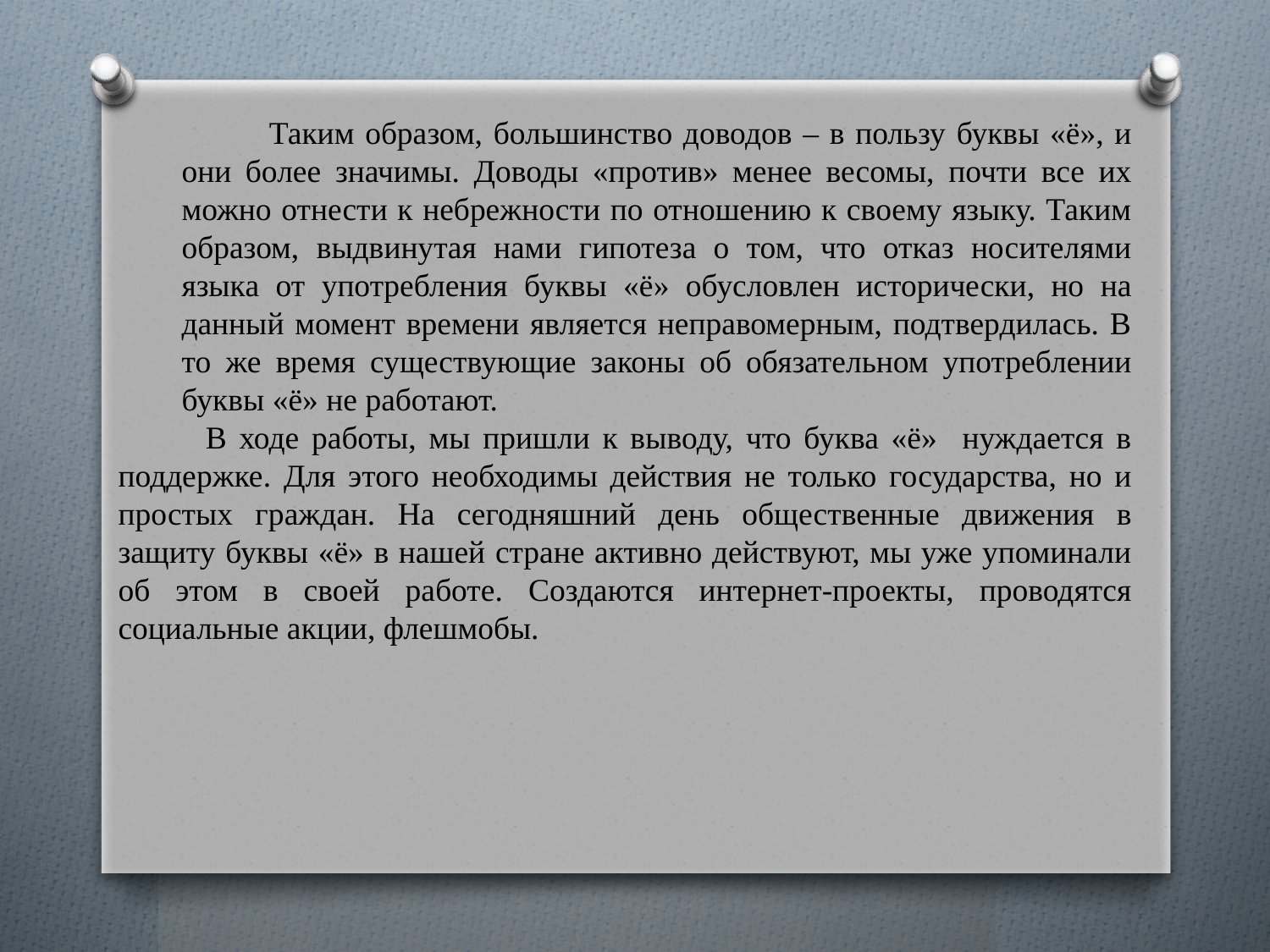

Таким образом, большинство доводов – в пользу буквы «ё», и они более значимы. Доводы «против» менее весомы, почти все их можно отнести к небрежности по отношению к своему языку. Таким образом, выдвинутая нами гипотеза о том, что отказ носителями языка от употребления буквы «ё» обусловлен исторически, но на данный момент времени является неправомерным, подтвердилась. В то же время существующие законы об обязательном употреблении буквы «ё» не работают.
В ходе работы, мы пришли к выводу, что буква «ё»  нуждается в поддержке. Для этого необходимы действия не только государства, но и простых граждан. На сегодняшний день общественные движения в защиту буквы «ё» в нашей стране активно действуют, мы уже упоминали об этом в своей работе. Создаются интернет-проекты, проводятся социальные акции, флешмобы.